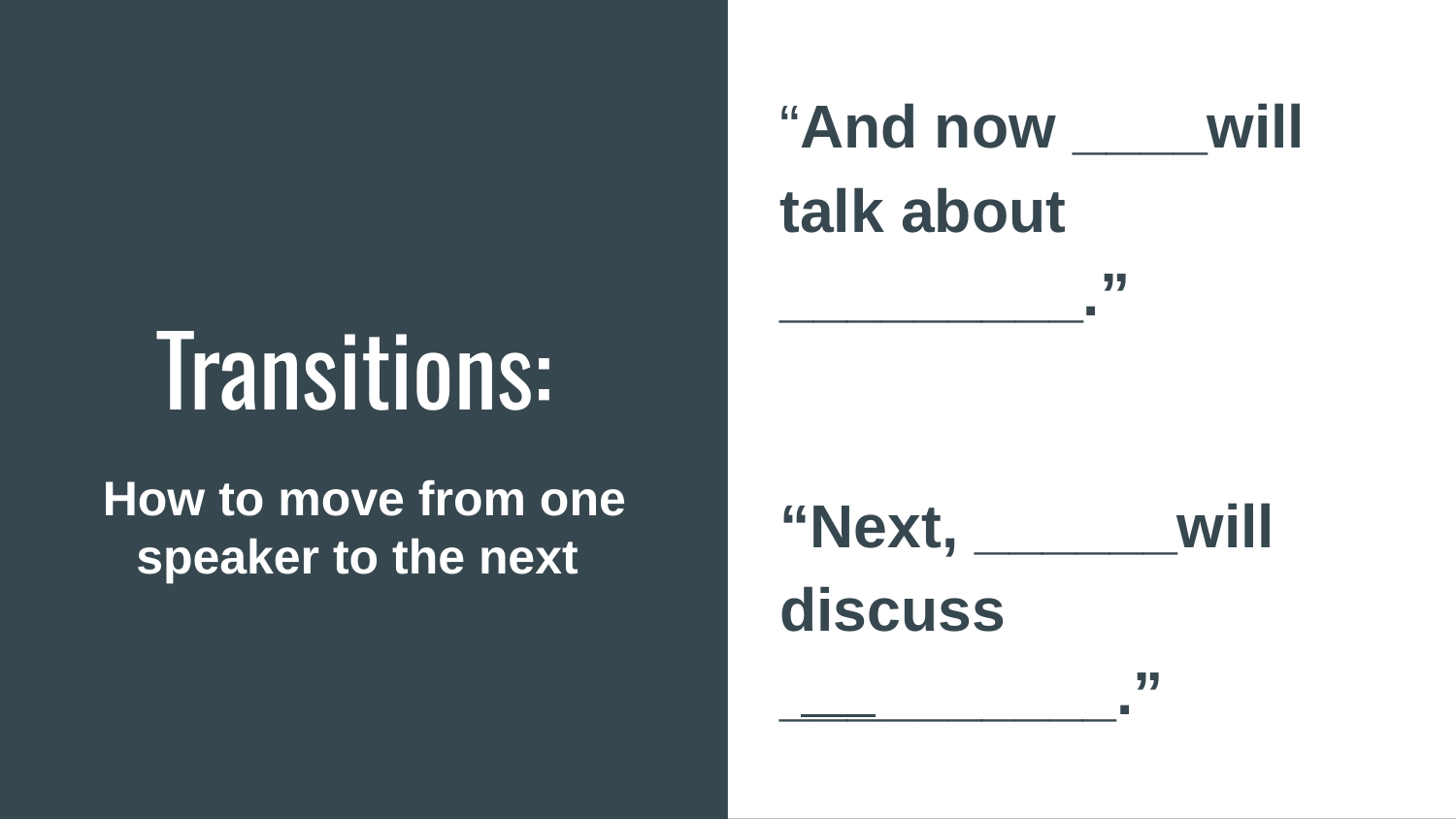

“And now ____will talk about _________.”

“Next, ______will discuss __________.”

# Transitions:
How to move from one speaker to the next